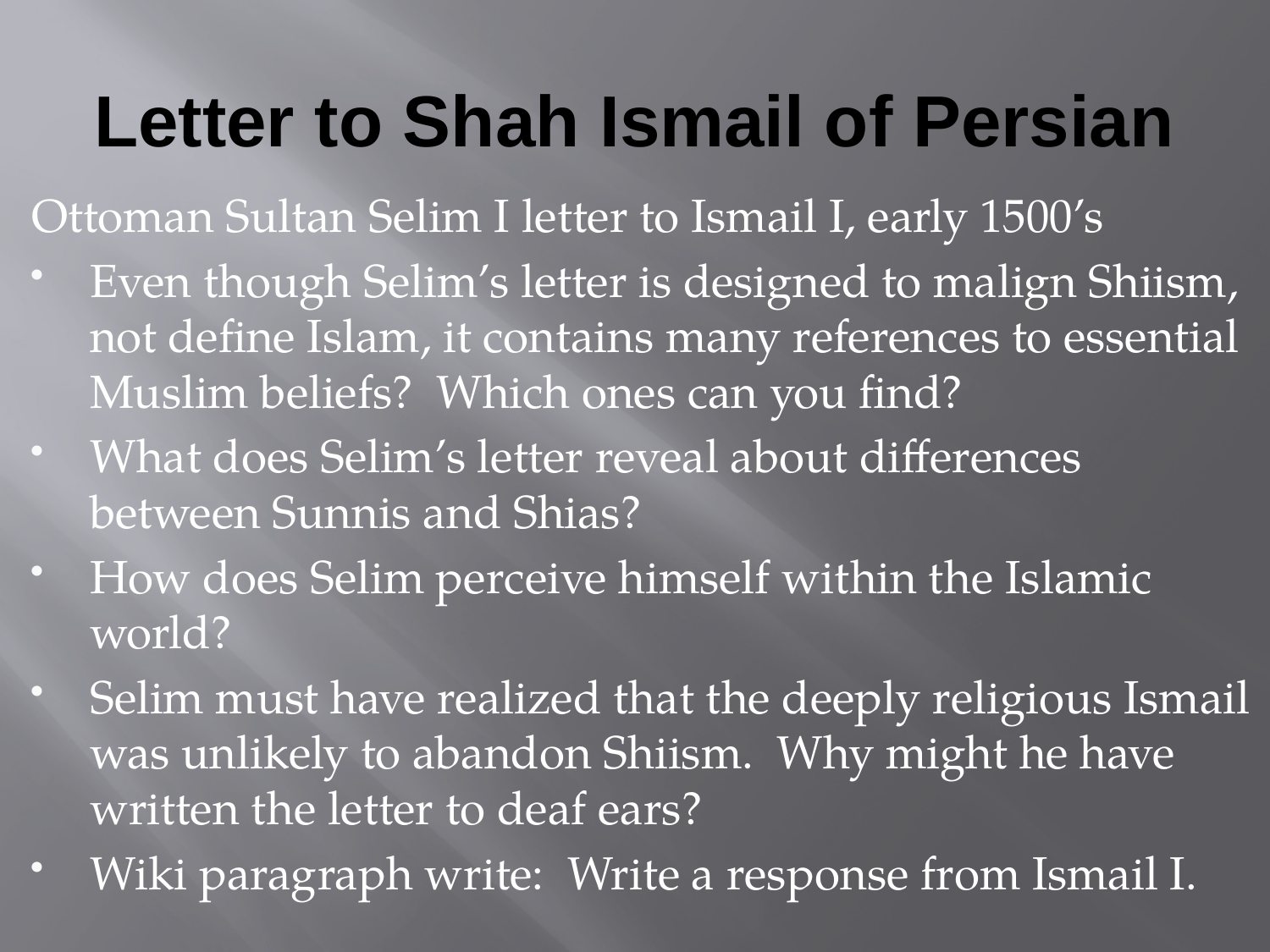

# Letter to Shah Ismail of Persian
Ottoman Sultan Selim I letter to Ismail I, early 1500’s
Even though Selim’s letter is designed to malign Shiism, not define Islam, it contains many references to essential Muslim beliefs?  Which ones can you find?
What does Selim’s letter reveal about differences between Sunnis and Shias?
How does Selim perceive himself within the Islamic world?
Selim must have realized that the deeply religious Ismail was unlikely to abandon Shiism.  Why might he have written the letter to deaf ears?
Wiki paragraph write:  Write a response from Ismail I.